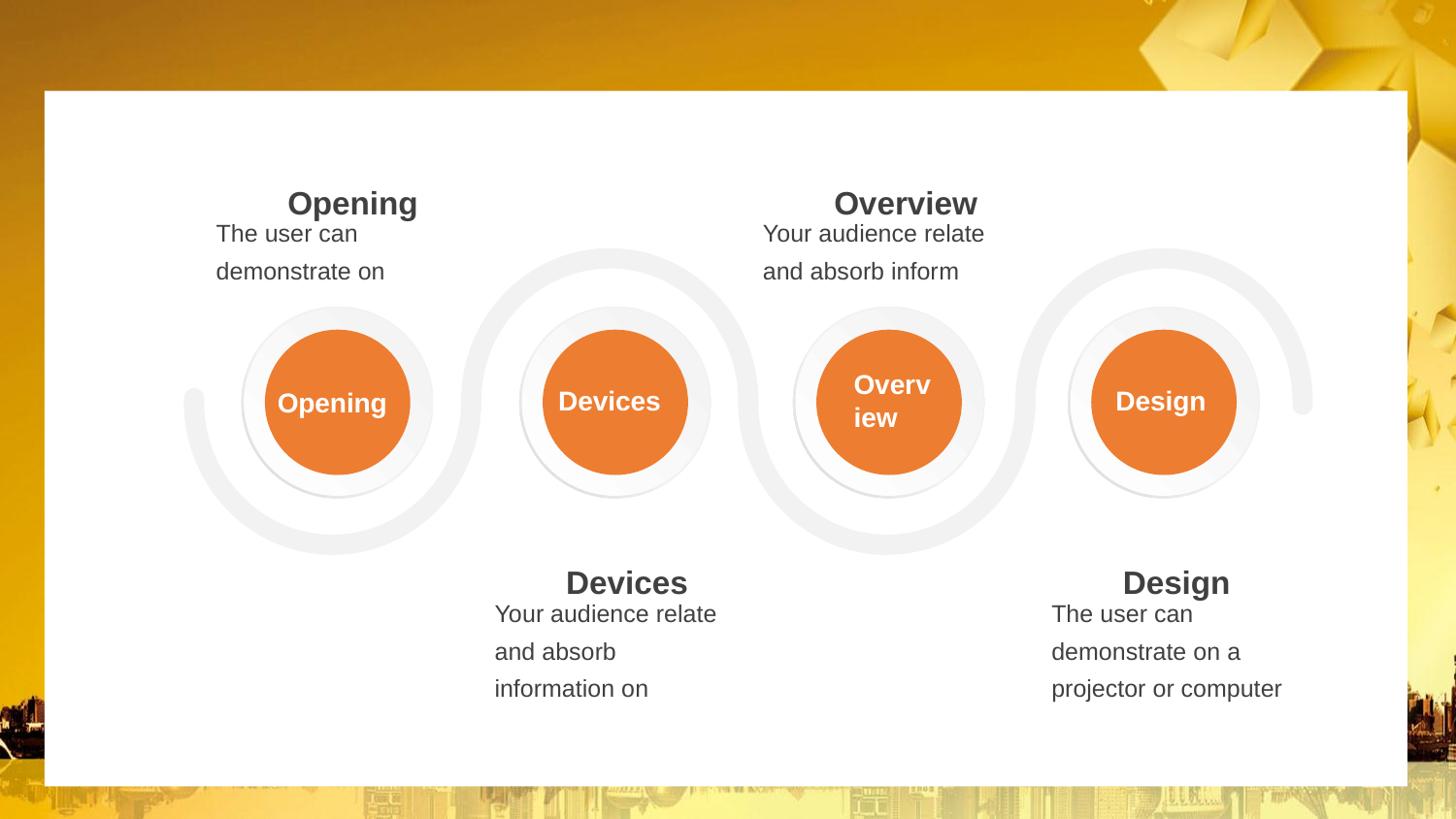

#
Opening
The user can demonstrate on
Overview
Your audience relate and absorb inform

Opening

Devices

Overview

Design
Devices
Your audience relate and absorb information on
Design
The user can demonstrate on a projector or computer